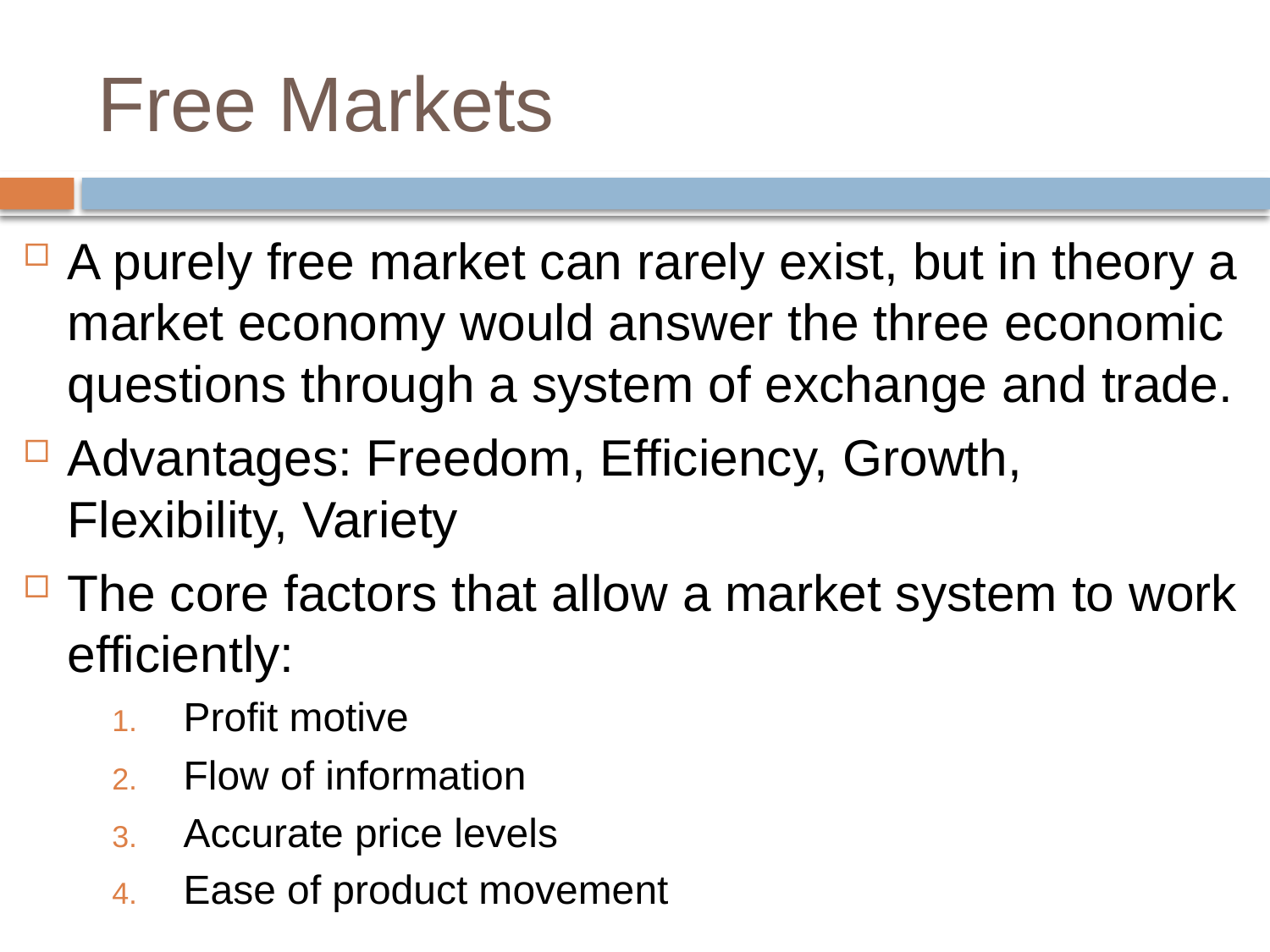

# Free Markets
A purely free market can rarely exist, but in theory a market economy would answer the three economic questions through a system of exchange and trade.
Advantages: Freedom, Efficiency, Growth, Flexibility, Variety
The core factors that allow a market system to work efficiently:
Profit motive
Flow of information
Accurate price levels
Ease of product movement